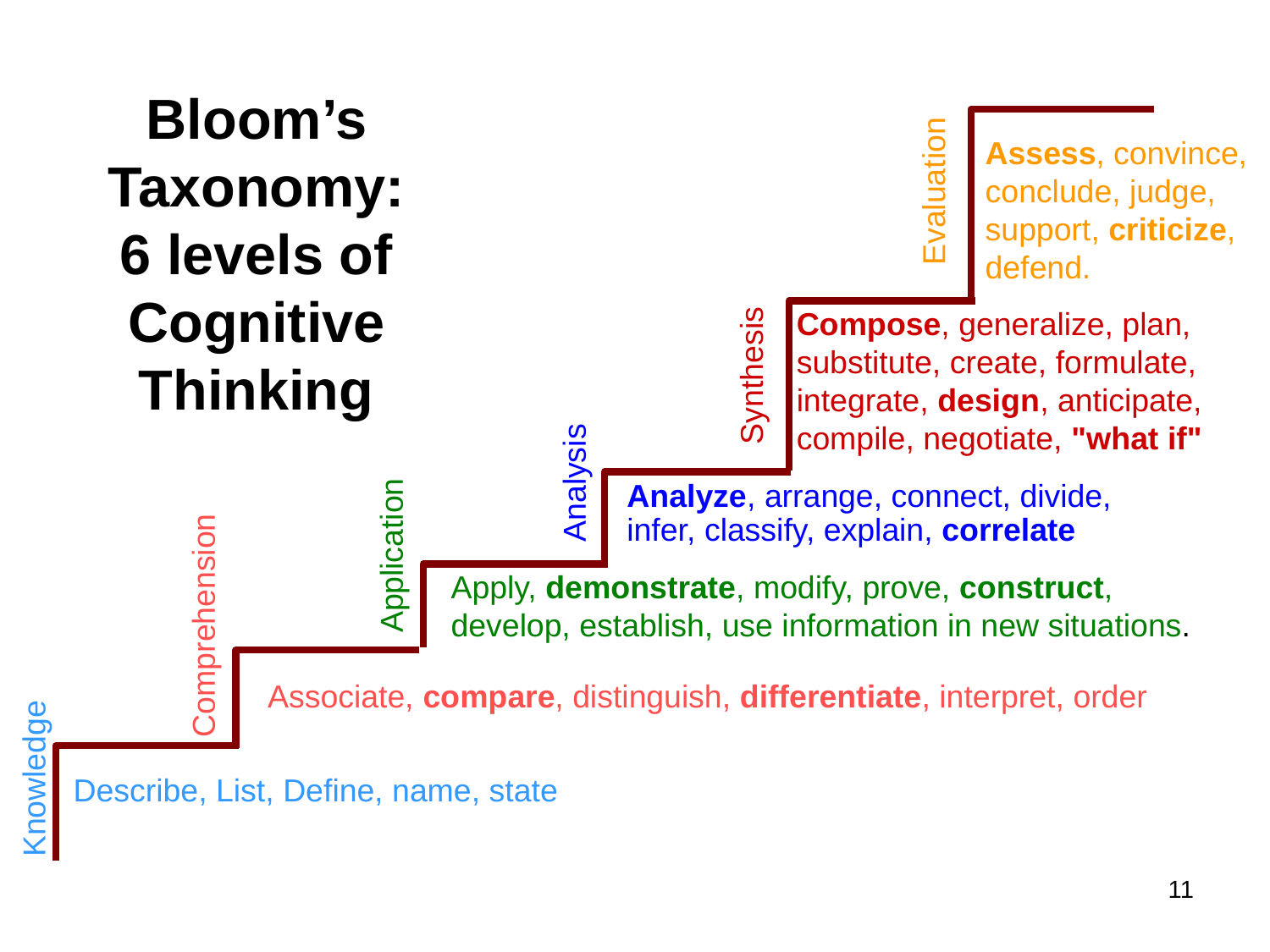

# Bloom’s Taxonomy: 6 levels of Cognitive Thinking

Assess, convince, conclude, judge, support, criticize, defend.
Evaluation
Compose, generalize, plan, substitute, create, formulate, integrate, design, anticipate, compile, negotiate, "what if"

Synthesis
Analysis

Analyze, arrange, connect, divide, infer, classify, explain, correlate
Application
Apply, demonstrate, modify, prove, construct, develop, establish, use information in new situations.

Comprehension

Associate, compare, distinguish, differentiate, interpret, order

Knowledge
Describe, List, Define, name, state
11